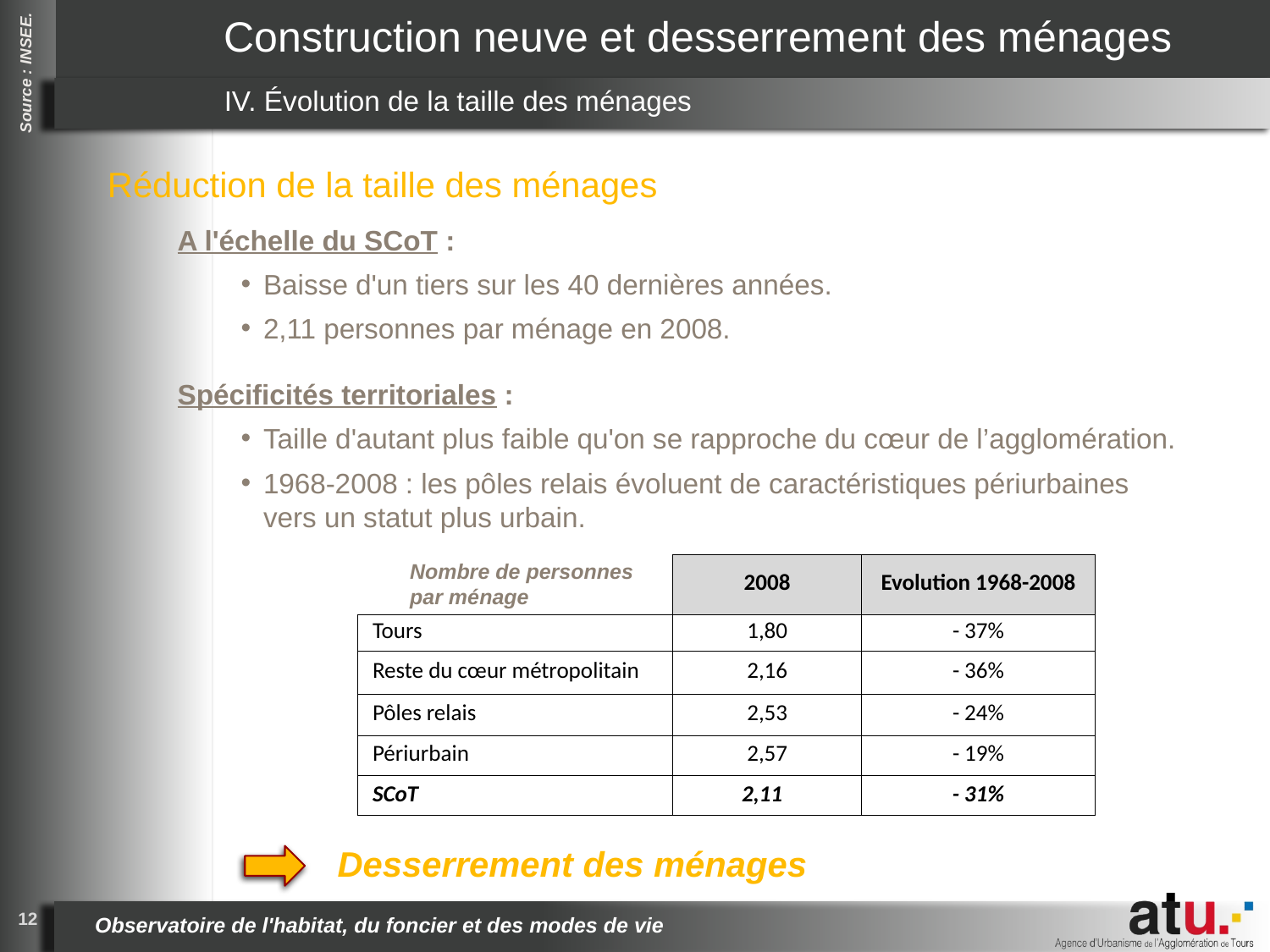

# Construction neuve et desserrement des ménages
IV. évolution de la taille des ménages
Réduction de la taille des ménages
Source : INSEE.
A l'échelle du SCoT :
Baisse d'un tiers sur les 40 dernières années.
2,11 personnes par ménage en 2008.
Spécificités territoriales :
Taille d'autant plus faible qu'on se rapproche du cœur de l’agglomération.
1968-2008 : les pôles relais évoluent de caractéristiques périurbaines vers un statut plus urbain.
Nombre de personnes par ménage
|  | 2008 | Evolution 1968-2008 |
| --- | --- | --- |
| Tours | 1,80 | - 37% |
| Reste du cœur métropolitain | 2,16 | - 36% |
| Pôles relais | 2,53 | - 24% |
| Périurbain | 2,57 | - 19% |
| SCoT | 2,11 | - 31% |
Desserrement des ménages

12
Observatoire de l'habitat, du foncier et des modes de vie